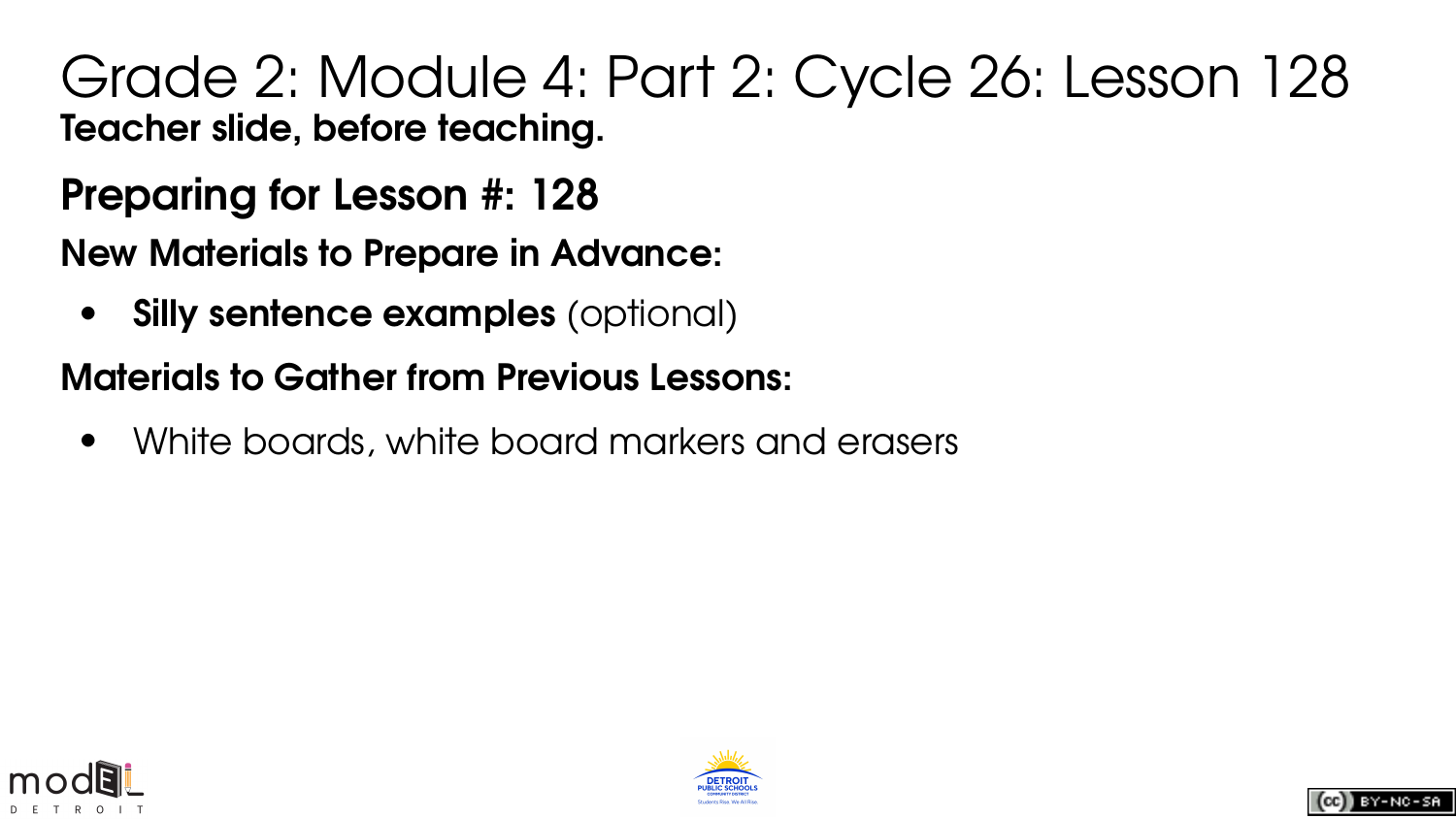

# Grade 2: Module 4: Part 2: Cycle 26: Lesson 128
Teacher slide, before teaching.
Preparing for Lesson #: 128
New Materials to Prepare in Advance:
Silly sentence examples (optional)
Materials to Gather from Previous Lessons:
White boards, white board markers and erasers